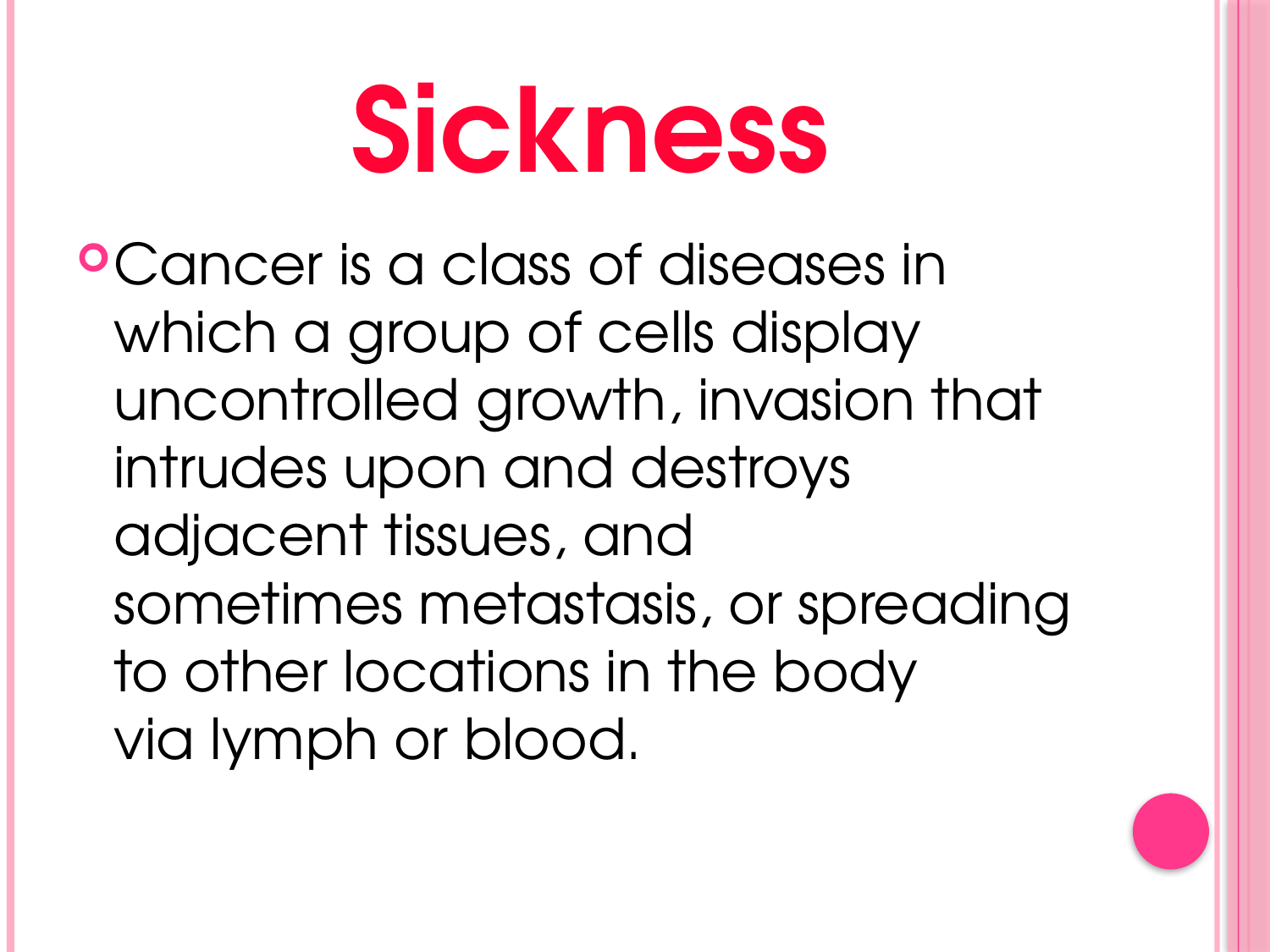

Sickness
Cancer is a class of diseases in which a group of cells display uncontrolled growth, invasion that intrudes upon and destroys adjacent tissues, and sometimes metastasis, or spreading to other locations in the body via lymph or blood.